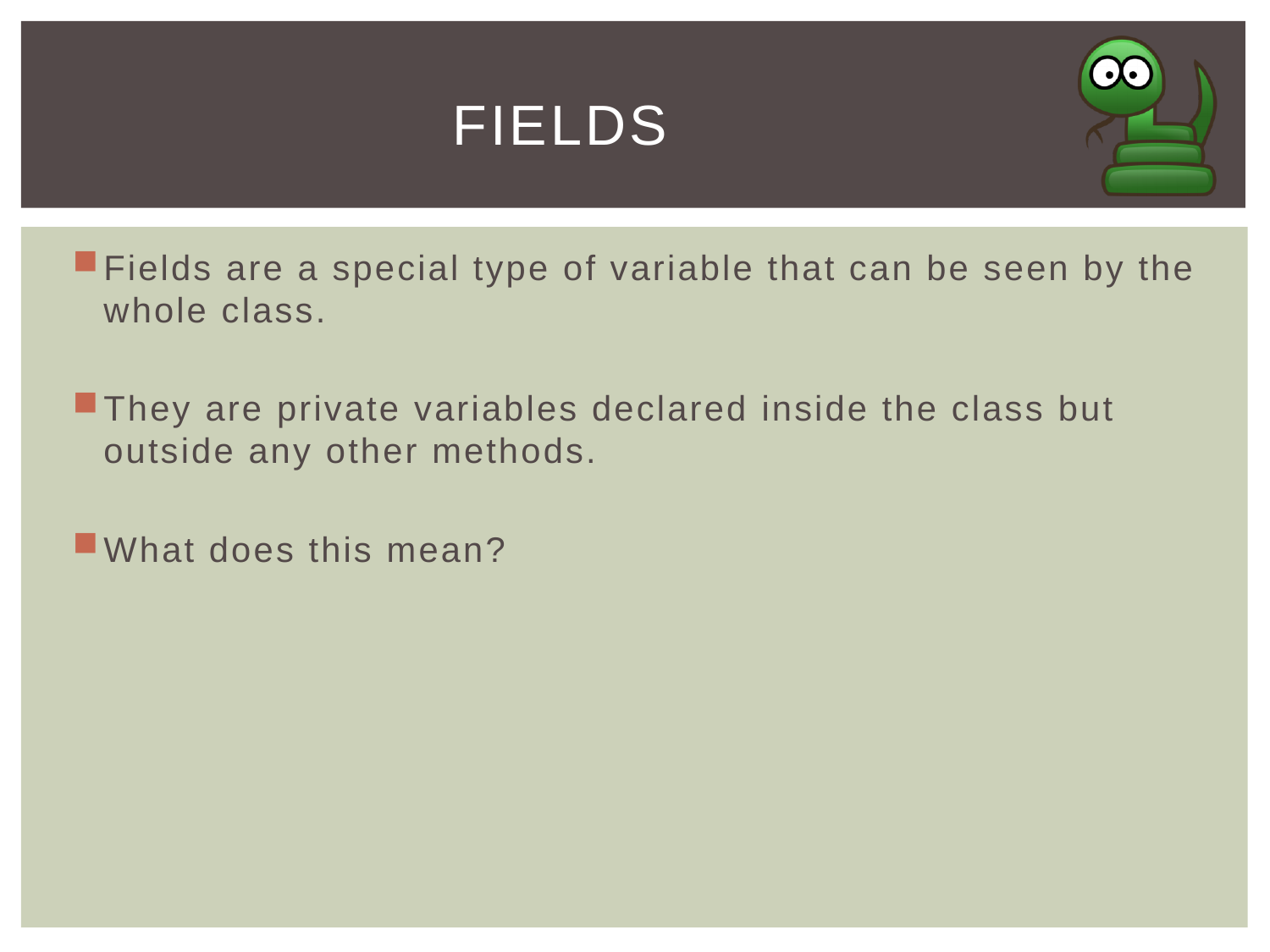

# FIELDS
Fields are a special type of variable that can be seen by the whole class.

They are private variables declared inside the class but outside any other methods.

What does this mean?